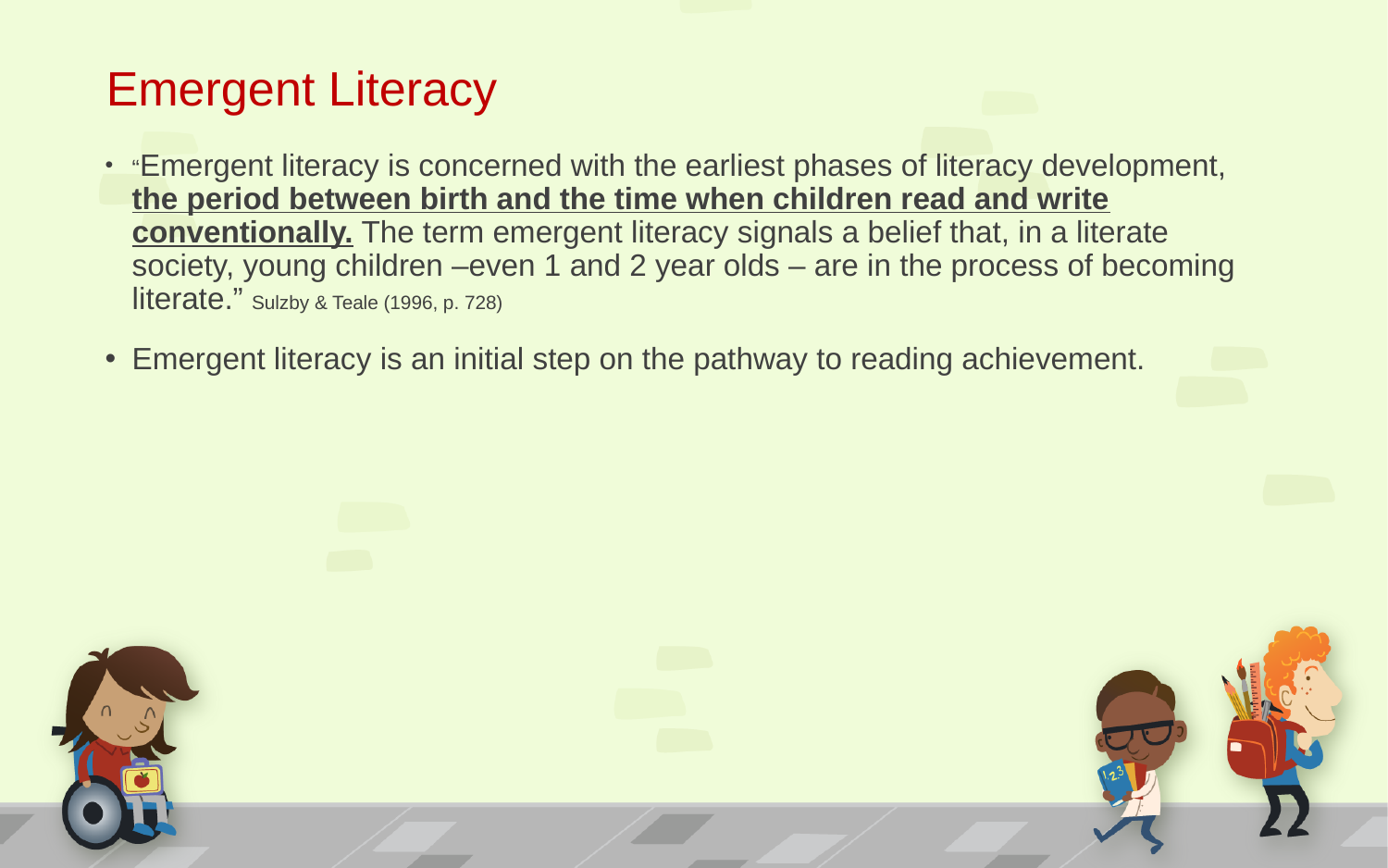

# Emergent Literacy
“Emergent literacy is concerned with the earliest phases of literacy development, the period between birth and the time when children read and write conventionally. The term emergent literacy signals a belief that, in a literate society, young children –even 1 and 2 year olds – are in the process of becoming literate.” Sulzby & Teale (1996, p. 728)
Emergent literacy is an initial step on the pathway to reading achievement.